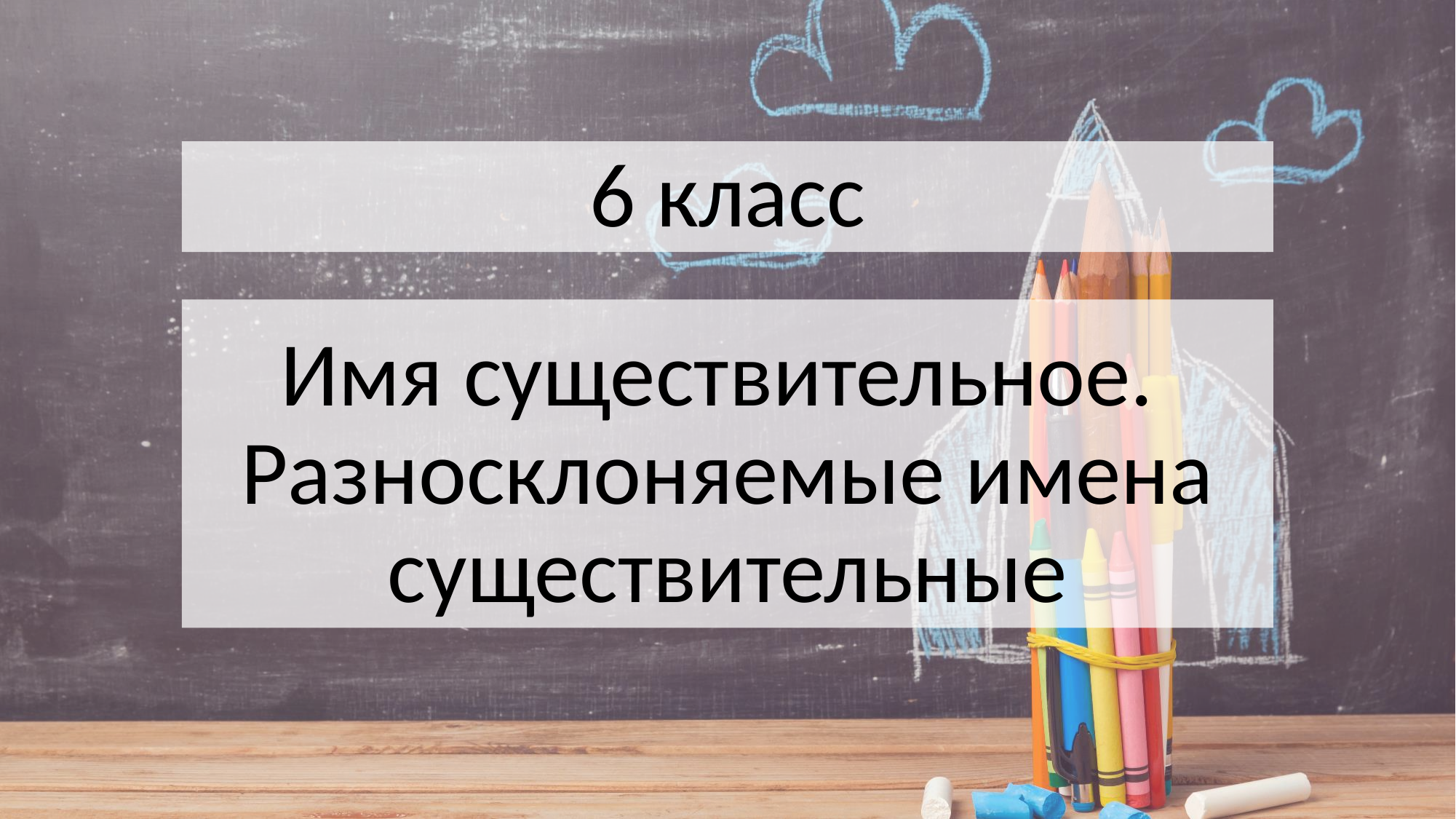

6 класс
# Имя существительное.  Разносклоняемые имена существительные